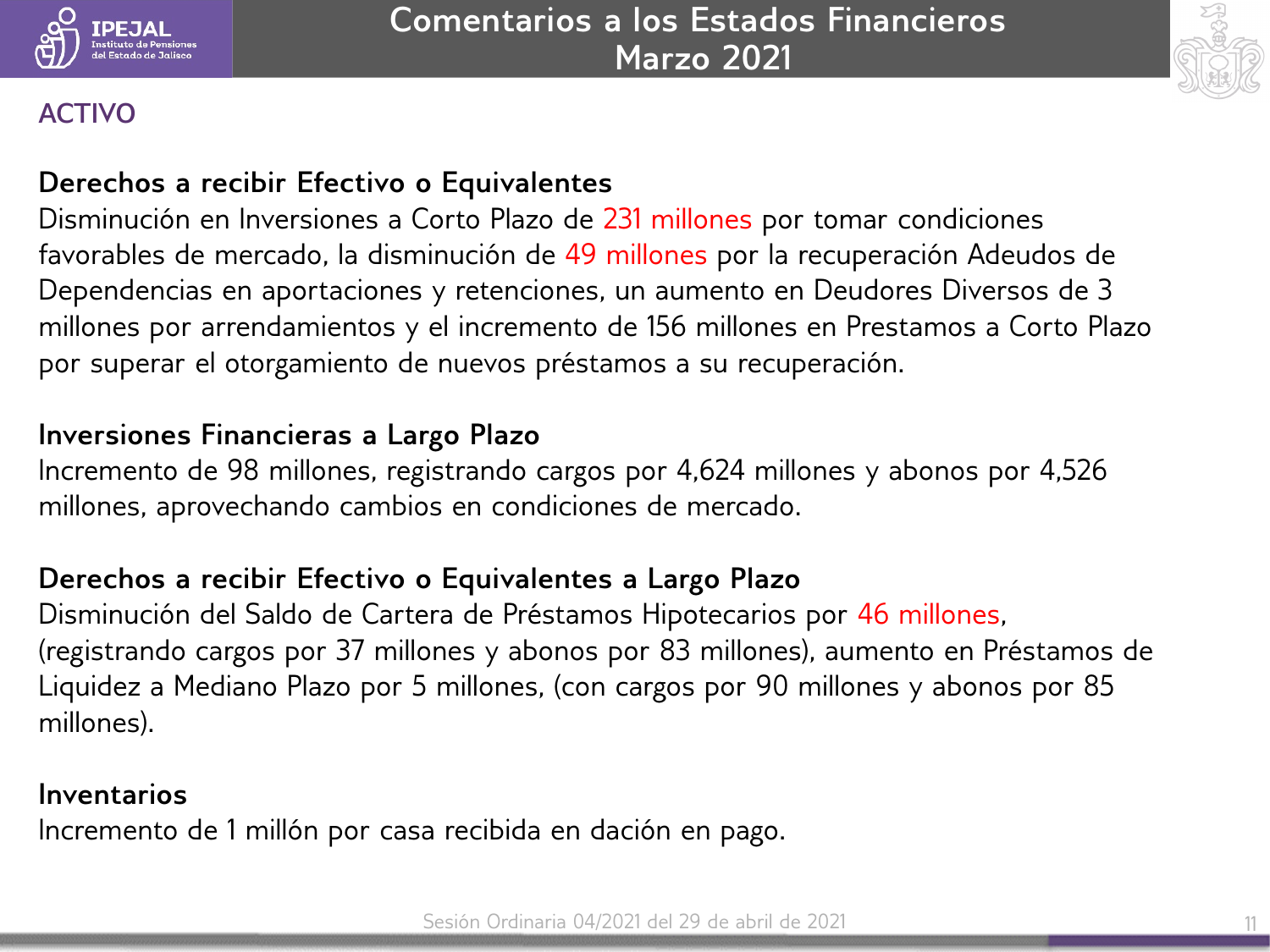

# Comentarios a los Estados Financieros Marzo 2021
ACTIVO

Derechos a recibir Efectivo o Equivalentes
Disminución en Inversiones a Corto Plazo de 231 millones por tomar condiciones favorables de mercado, la disminución de 49 millones por la recuperación Adeudos de Dependencias en aportaciones y retenciones, un aumento en Deudores Diversos de 3 millones por arrendamientos y el incremento de 156 millones en Prestamos a Corto Plazo por superar el otorgamiento de nuevos préstamos a su recuperación.

Inversiones Financieras a Largo Plazo
Incremento de 98 millones, registrando cargos por 4,624 millones y abonos por 4,526 millones, aprovechando cambios en condiciones de mercado.

Derechos a recibir Efectivo o Equivalentes a Largo Plazo
Disminución del Saldo de Cartera de Préstamos Hipotecarios por 46 millones, (registrando cargos por 37 millones y abonos por 83 millones), aumento en Préstamos de Liquidez a Mediano Plazo por 5 millones, (con cargos por 90 millones y abonos por 85 millones).

Inventarios
Incremento de 1 millón por casa recibida en dación en pago.
Sesión Ordinaria 04/2021 del 29 de abril de 2021
11